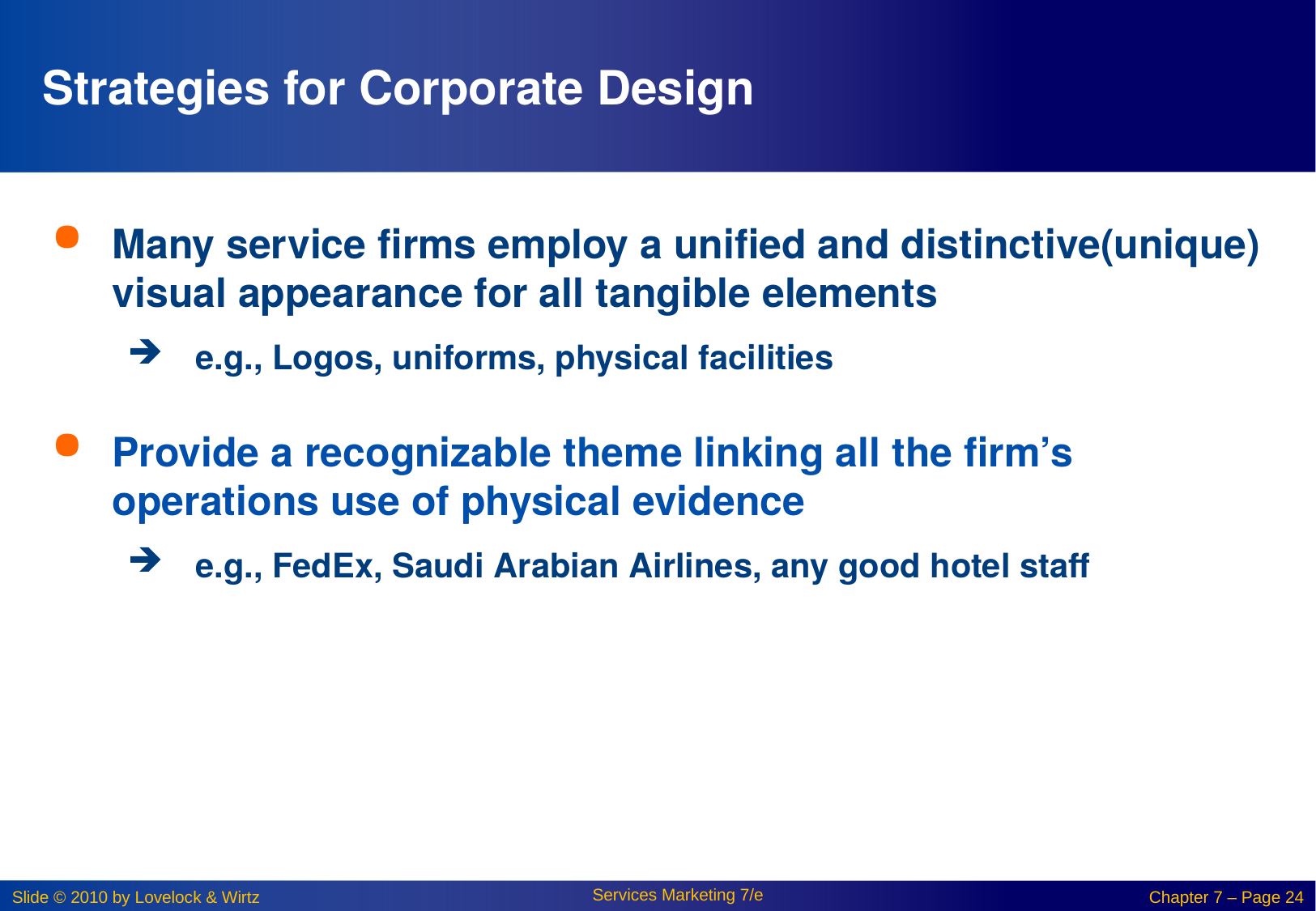

# Strategies for Corporate Design
Many service firms employ a unified and distinctive(unique) visual appearance for all tangible elements
e.g., Logos, uniforms, physical facilities
Provide a recognizable theme linking all the firm’s operations use of physical evidence
e.g., FedEx, Saudi Arabian Airlines, any good hotel staff